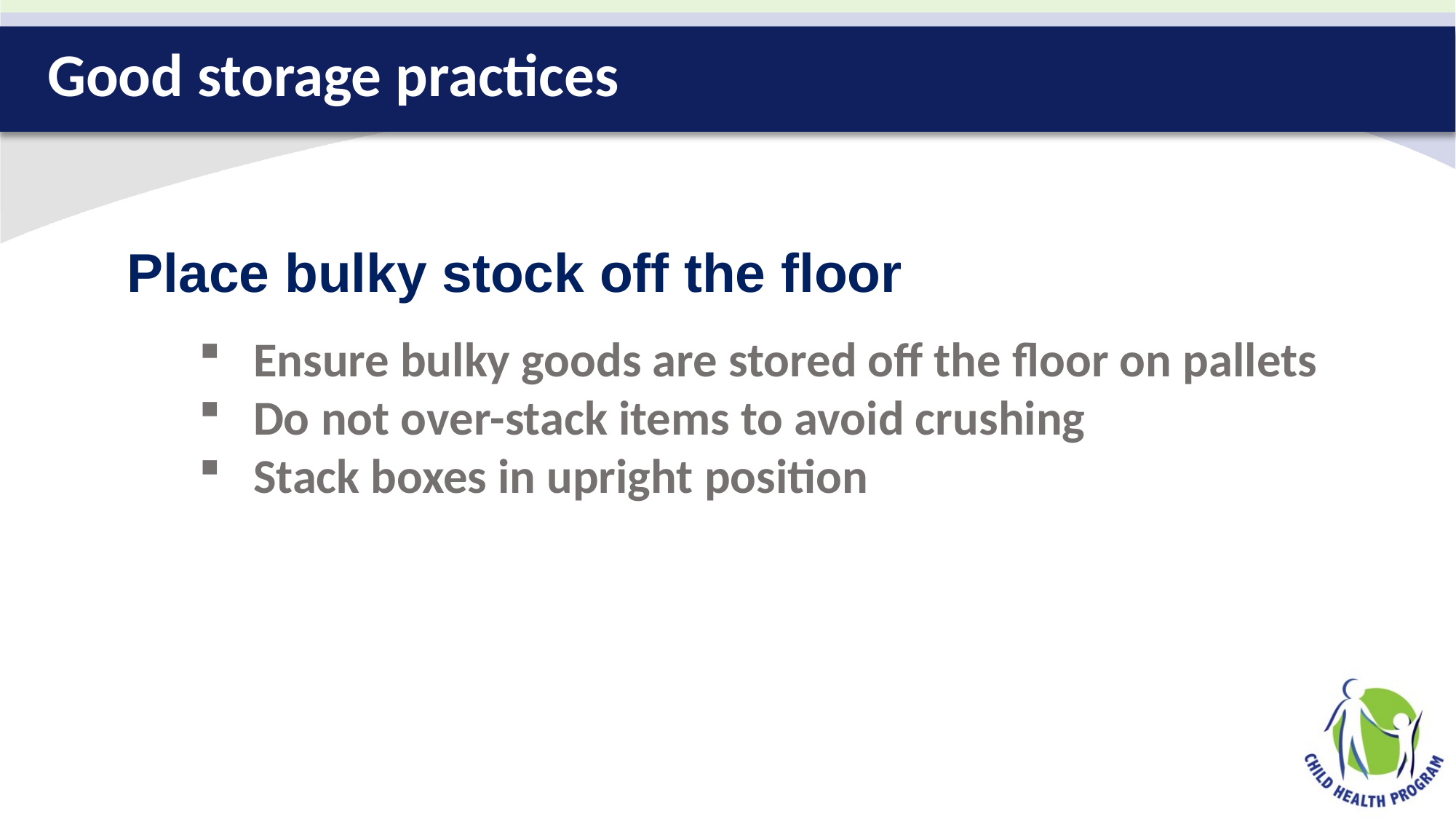

# Good storage practices
Place bulky stock off the floor
Ensure bulky goods are stored off the floor on pallets
Do not over-stack items to avoid crushing
Stack boxes in upright position